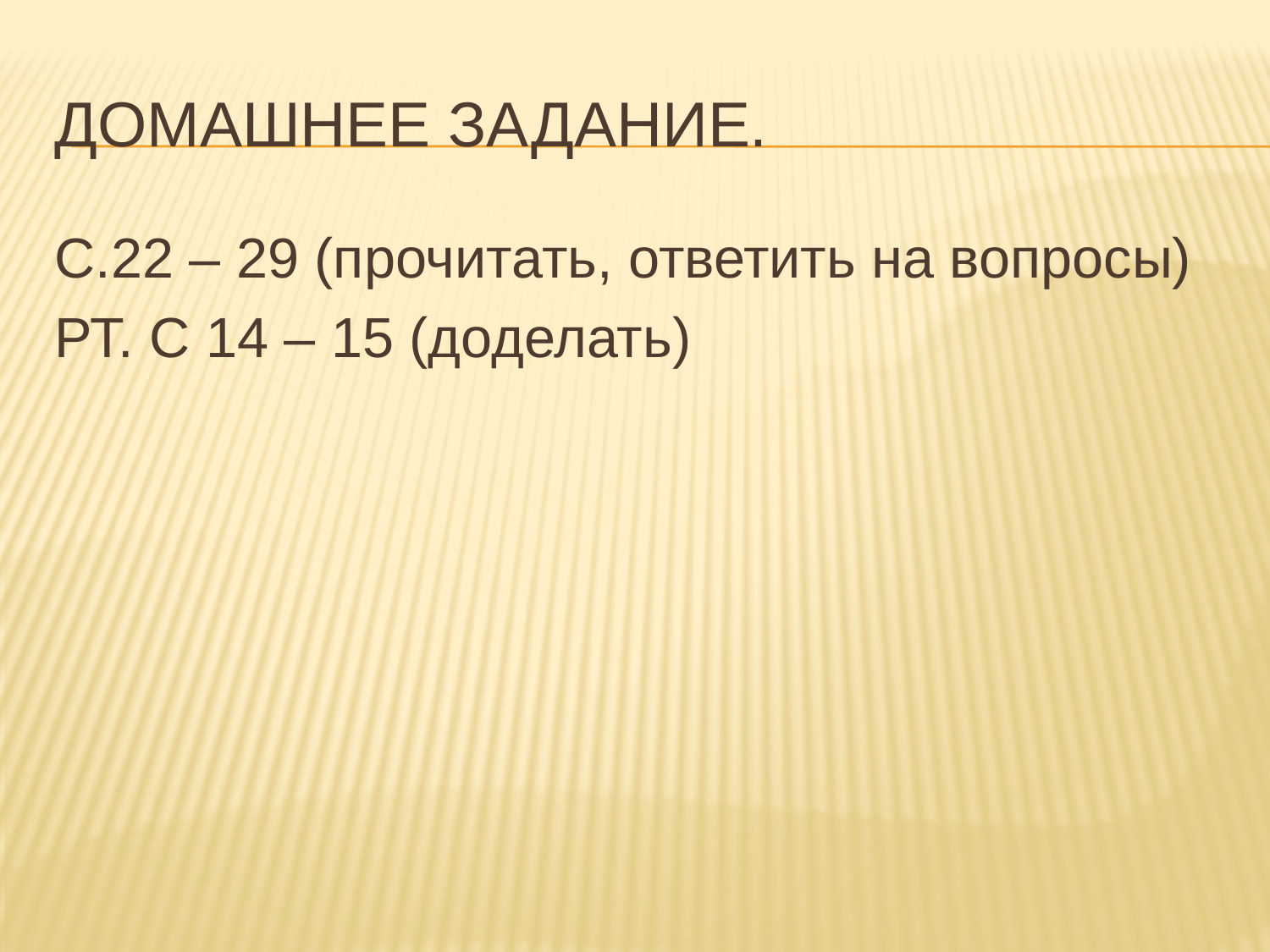

# Домашнее задание.
С.22 – 29 (прочитать, ответить на вопросы)
РТ. С 14 – 15 (доделать)